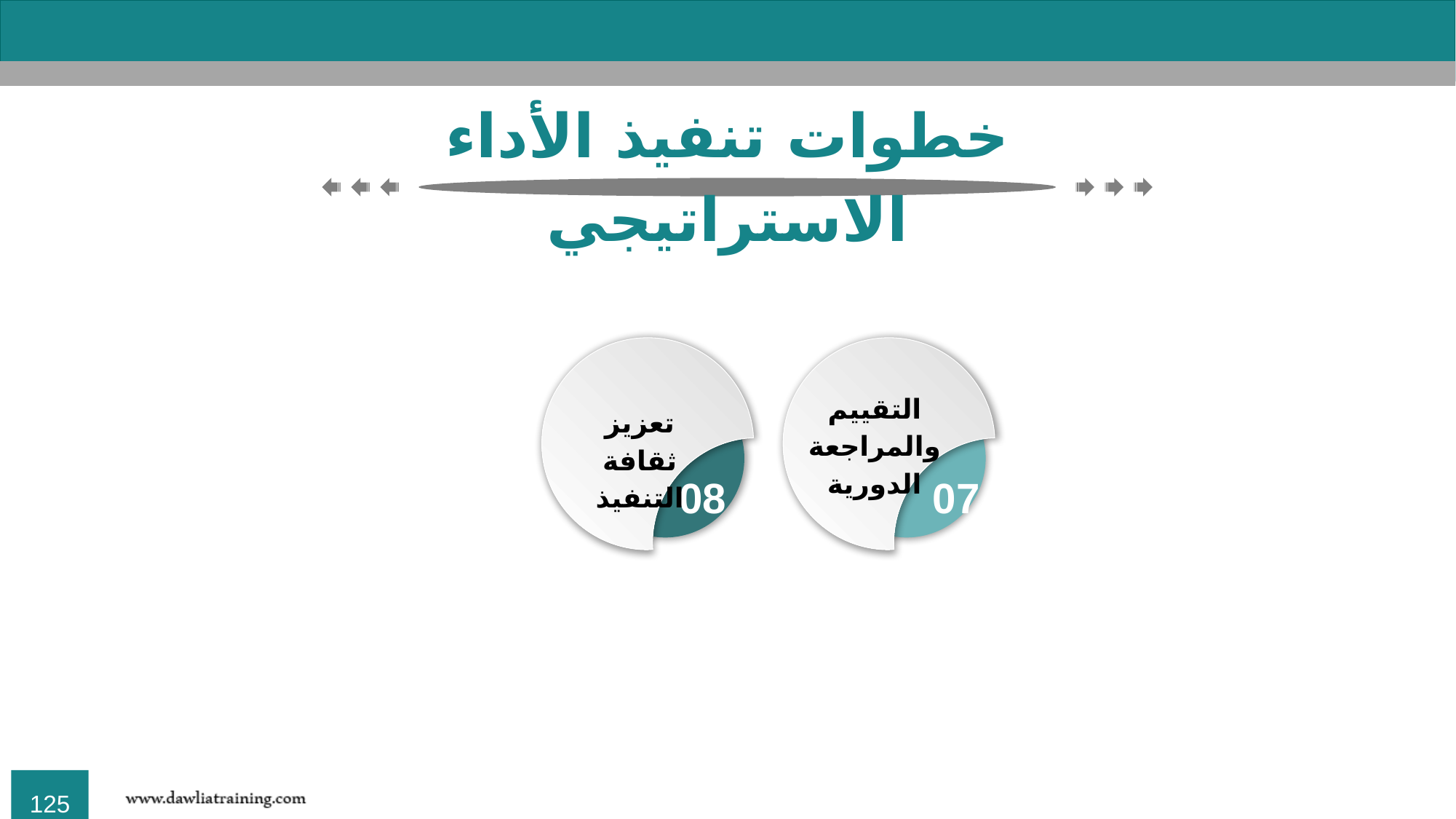

خطوات تنفيذ الأداء الاستراتيجي

تعزيز ثقافة التنفيذ
08

التقييم والمراجعة الدورية

07